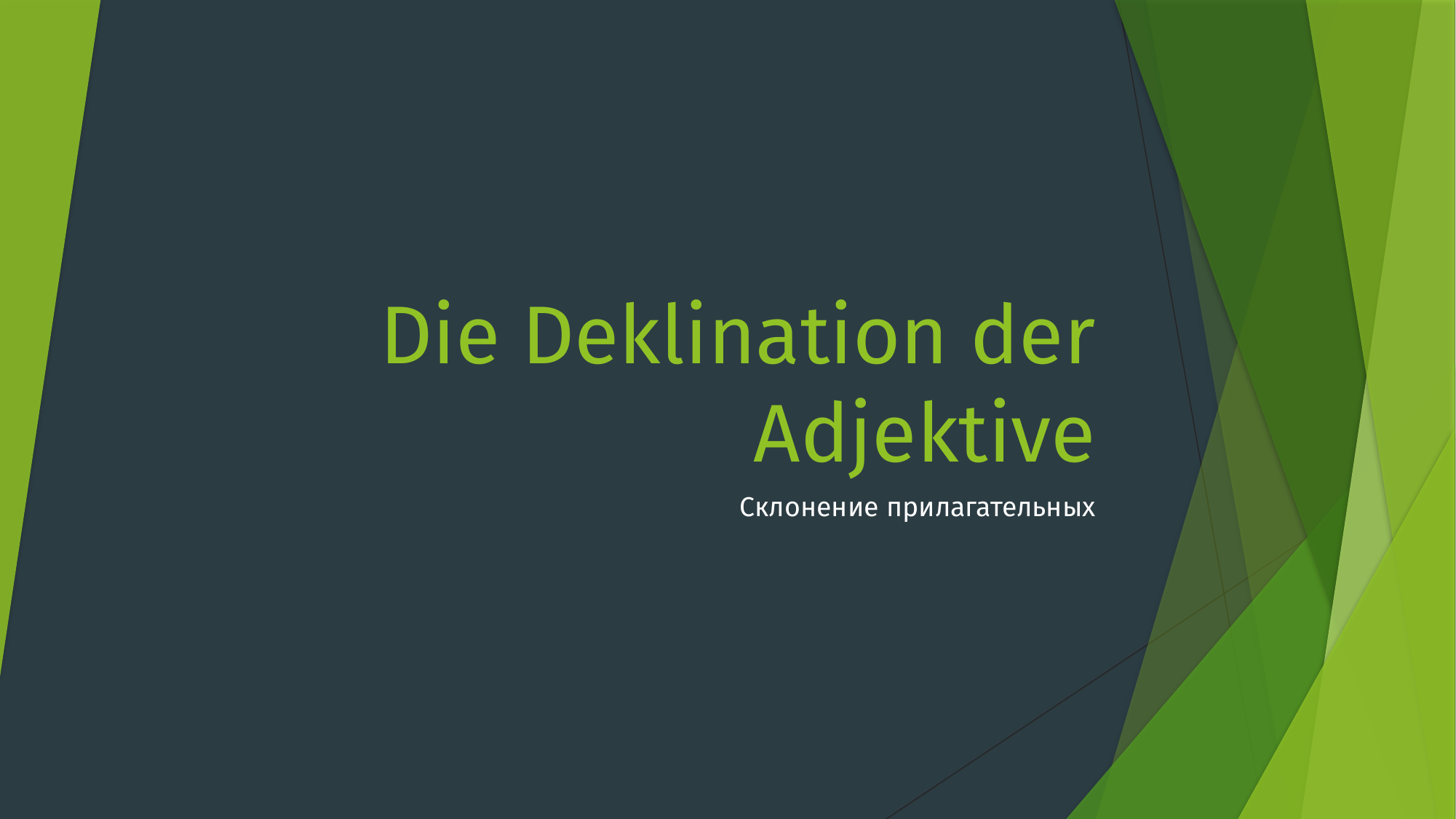

# Die Deklination der Adjektive
Склонение прилагательных